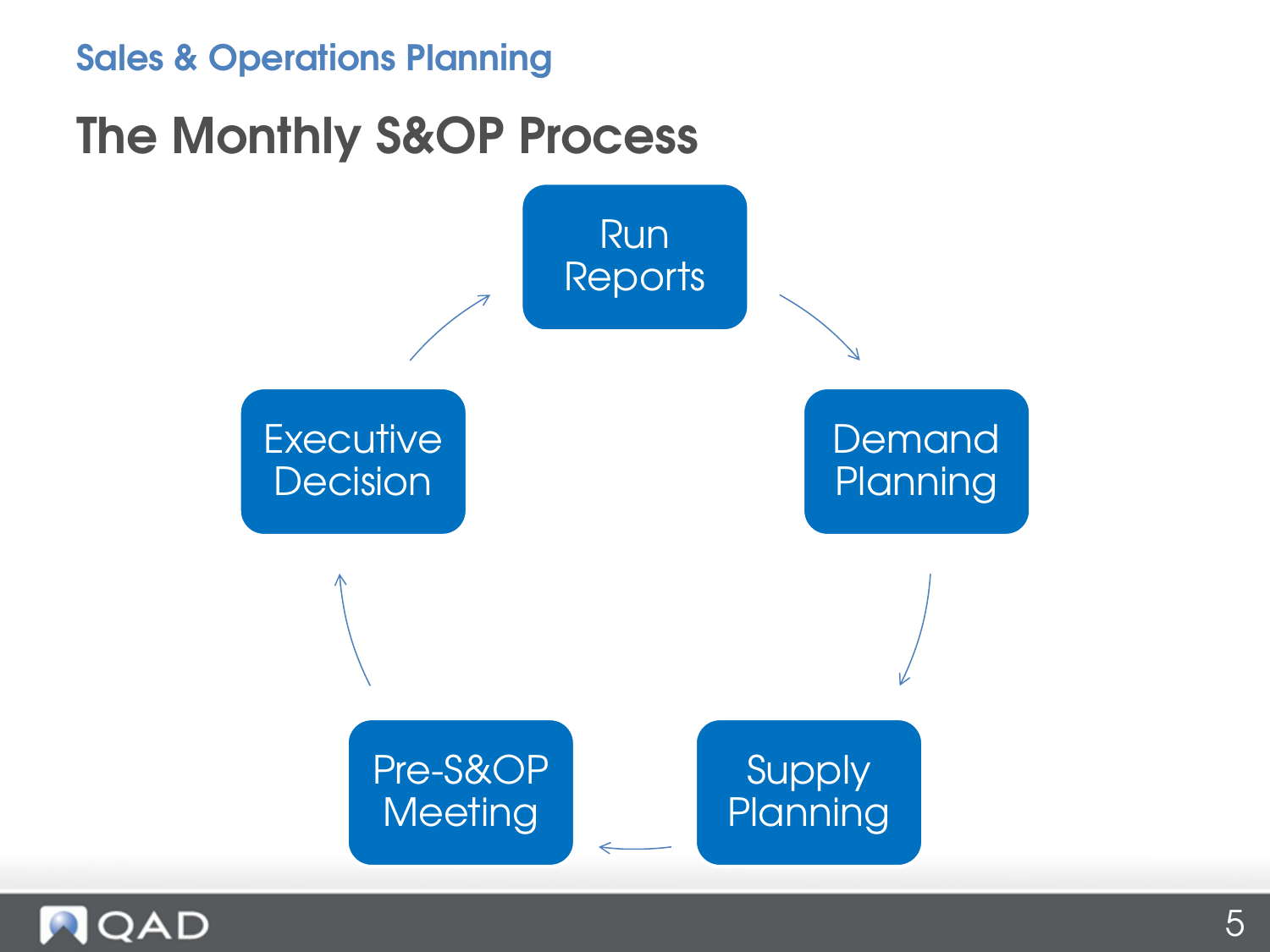

Sales & Operations Planning
# The Monthly S&OP Process
Run Reports
Demand Planning
Supply Planning
Pre-S&OP Meeting
Executive Decision
5